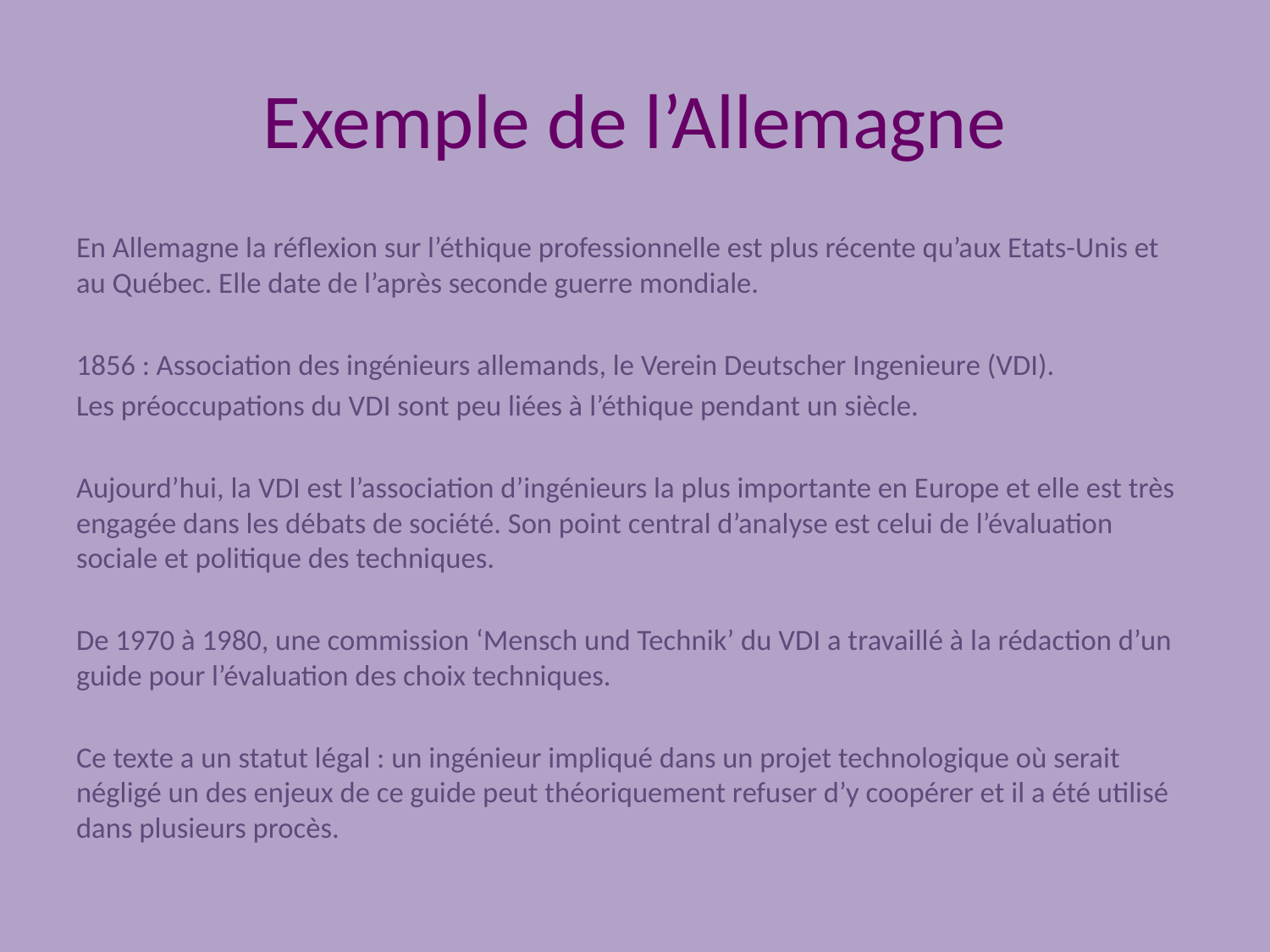

# Exemple de l’Allemagne
En Allemagne la réflexion sur l’éthique professionnelle est plus récente qu’aux Etats-Unis et au Québec. Elle date de l’après seconde guerre mondiale.

1856 : Association des ingénieurs allemands, le Verein Deutscher Ingenieure (VDI).
Les préoccupations du VDI sont peu liées à l’éthique pendant un siècle.

Aujourd’hui, la VDI est l’association d’ingénieurs la plus importante en Europe et elle est très engagée dans les débats de société. Son point central d’analyse est celui de l’évaluation sociale et politique des techniques.

De 1970 à 1980, une commission ‘Mensch und Technik’ du VDI a travaillé à la rédaction d’un guide pour l’évaluation des choix techniques.

Ce texte a un statut légal : un ingénieur impliqué dans un projet technologique où serait négligé un des enjeux de ce guide peut théoriquement refuser d’y coopérer et il a été utilisé dans plusieurs procès.